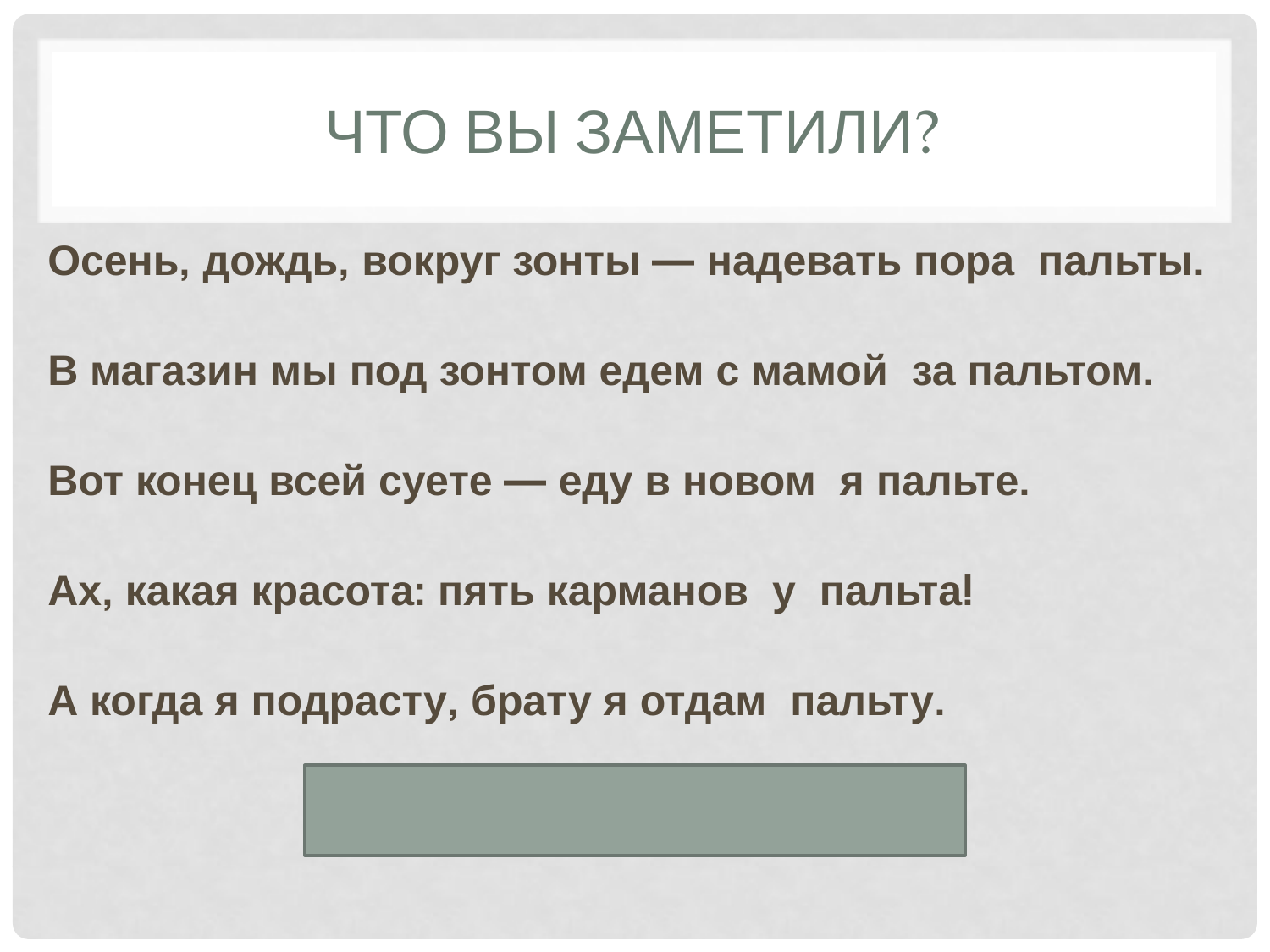

# Что вы заметили?
Осень, дождь, вокруг зонты — надевать пора  пальты.
В магазин мы под зонтом едем с мамой  за пальтом.
Вот конец всей суете — еду в новом  я пальте.
Ах, какая красота: пять карманов  у  пальта!
А когда я подрасту, брату я отдам  пальту.
Слово ПАЛЬТО неизменяемое